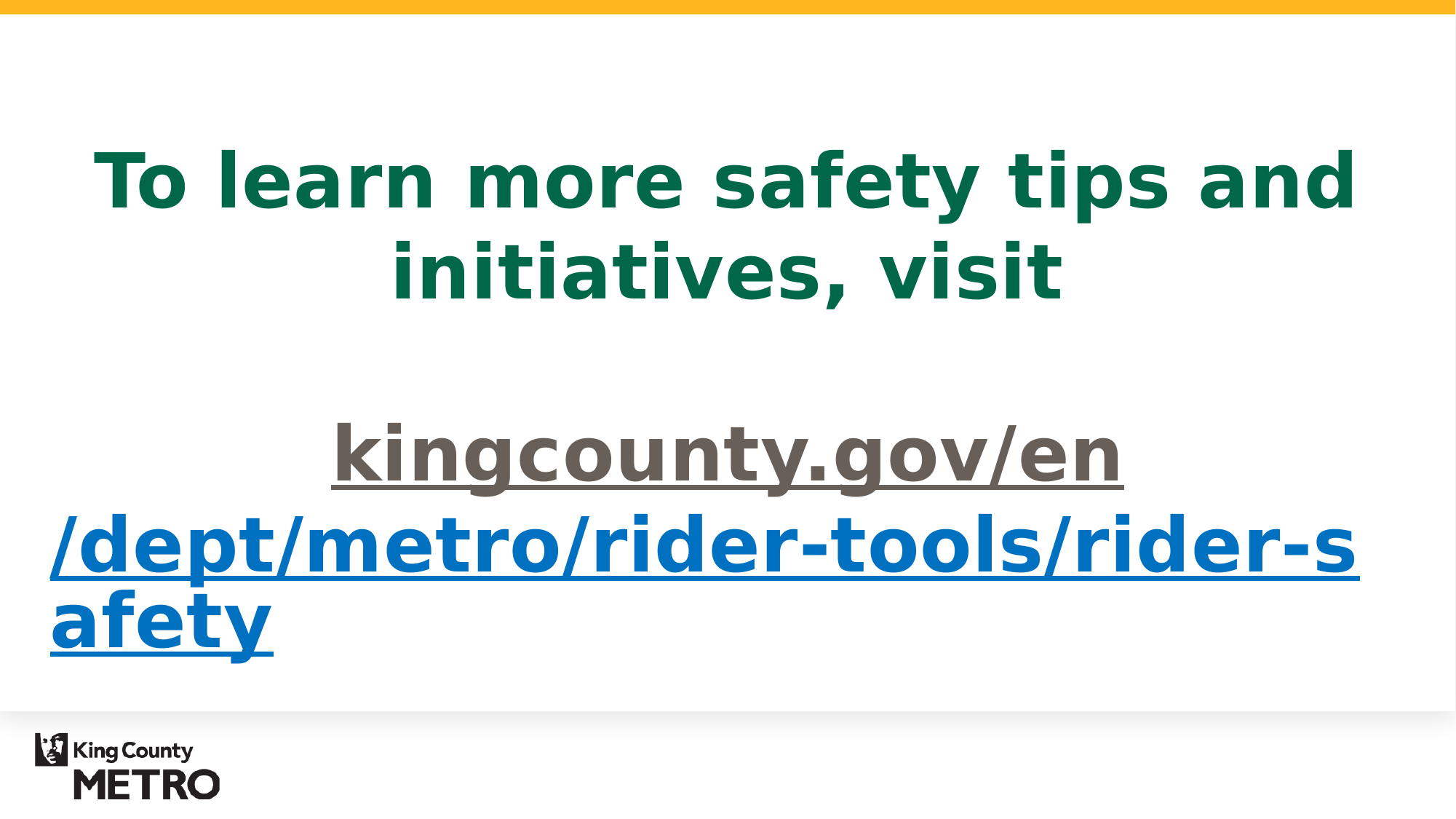

# To learn more safety tips and initiatives, visit kingcounty.gov/en/dept/metro/rider-tools/rider-safety